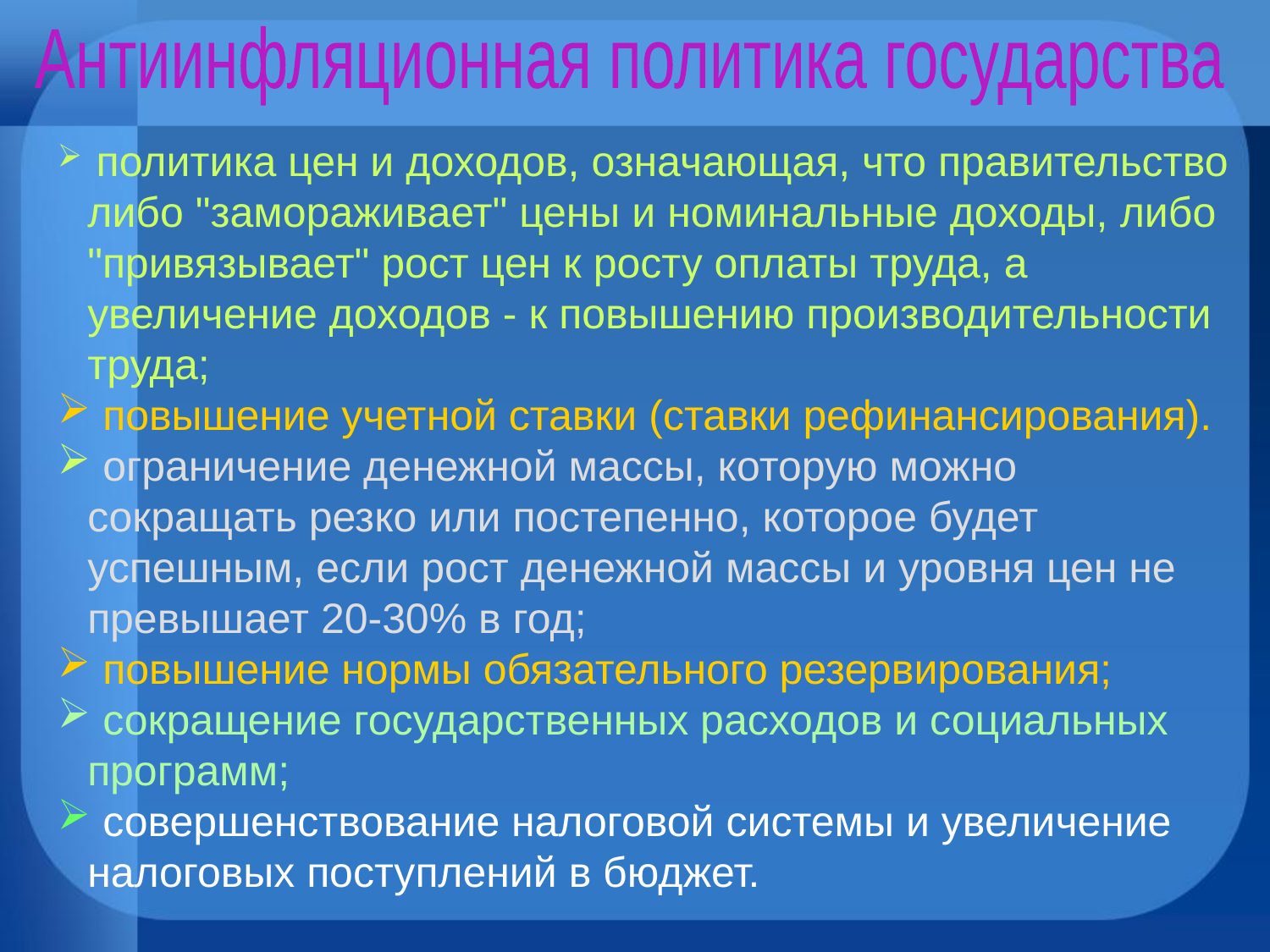

Антиинфляционная политика государства

 политика цен и доходов, означающая, что правительство либо "замораживает" цены и номинальные доходы, либо "привязывает" рост цен к росту оплаты труда, а увеличение доходов - к повышению производительности труда;
 повышение учетной ставки (ставки рефинансирования).
 ограничение денежной массы, которую можно сокращать резко или постепенно, которое будет успешным, если рост денежной массы и уровня цен не превышает 20-30% в год;
 повышение нормы обязательного резервирования;
 сокращение государственных расходов и социальных программ;
 совершенcтвование налоговой системы и увеличение налоговых поступлений в бюджет.